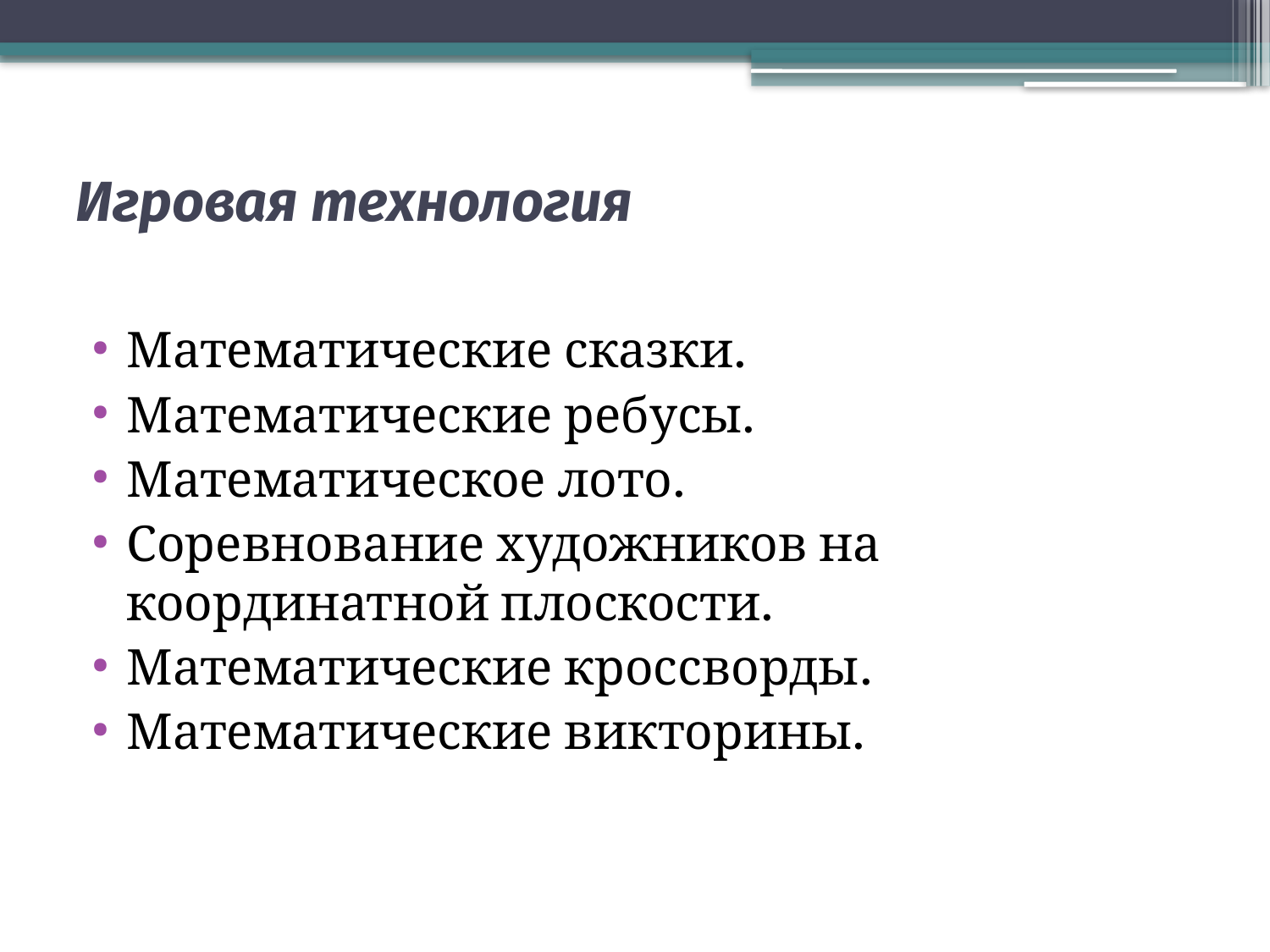

# Игровая технология
Математические сказки.
Математические ребусы.
Математическое лото.
Соревнование художников на координатной плоскости.
Математические кроссворды.
Математические викторины.